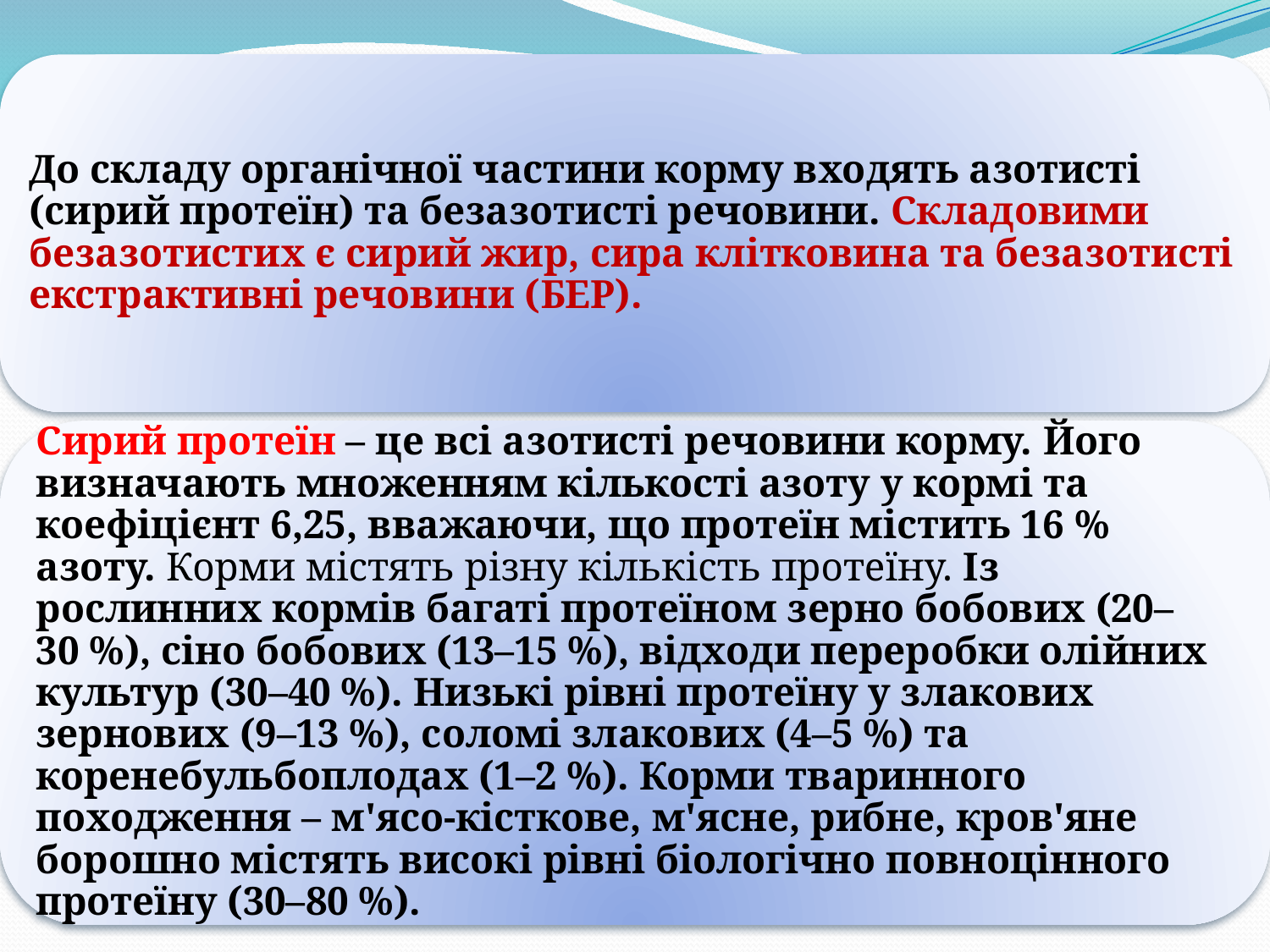

До складу органічної частини корму входять азотисті (сирий протеїн) та безазотисті речовини. Складовими безазотистих є сирий жир, сира клітковина та безазотисті екстрактивні речовини (БЕР).
Сирий протеїн – це всі азотисті речовини корму. Його визначають множенням кількості азоту у кормі та коефіцієнт 6,25, вважаючи, що протеїн містить 16 % азоту. Корми містять різну кількість протеїну. Із рослинних кормів багаті протеїном зерно бобових (20–30 %), сіно бобових (13–15 %), відходи переробки олійних культур (30–40 %). Низькі рівні протеїну у злакових зернових (9–13 %), соломі злакових (4–5 %) та коренебульбоплодах (1–2 %). Корми тваринного походження – м'ясо-кісткове, м'ясне, рибне, кров'яне борошно містять високі рівні біологічно повноцінного протеїну (30–80 %).